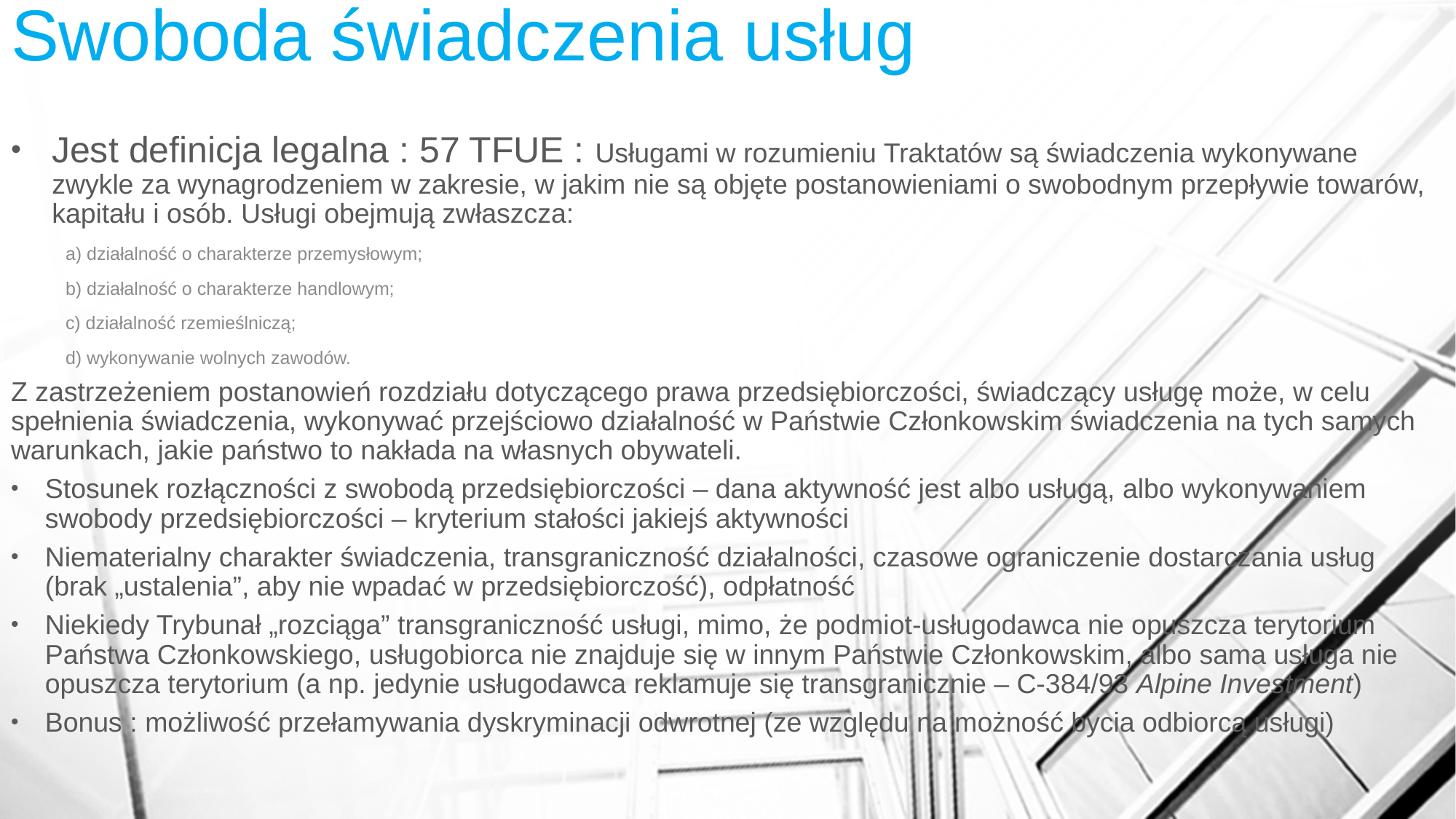

# Swoboda świadczenia usług
Jest definicja legalna : 57 TFUE : Usługami w rozumieniu Traktatów są świadczenia wykonywane zwykle za wynagrodzeniem w zakresie, w jakim nie są objęte postanowieniami o swobodnym przepływie towarów, kapitału i osób. Usługi obejmują zwłaszcza:
a) działalność o charakterze przemysłowym;
b) działalność o charakterze handlowym;
c) działalność rzemieślniczą;
d) wykonywanie wolnych zawodów.
Z zastrzeżeniem postanowień rozdziału dotyczącego prawa przedsiębiorczości, świadczący usługę może, w celu spełnienia świadczenia, wykonywać przejściowo działalność w Państwie Członkowskim świadczenia na tych samych warunkach, jakie państwo to nakłada na własnych obywateli.
Stosunek rozłączności z swobodą przedsiębiorczości – dana aktywność jest albo usługą, albo wykonywaniem swobody przedsiębiorczości – kryterium stałości jakiejś aktywności
Niematerialny charakter świadczenia, transgraniczność działalności, czasowe ograniczenie dostarczania usług (brak „ustalenia”, aby nie wpadać w przedsiębiorczość), odpłatność
Niekiedy Trybunał „rozciąga” transgraniczność usługi, mimo, że podmiot-usługodawca nie opuszcza terytorium Państwa Członkowskiego, usługobiorca nie znajduje się w innym Państwie Członkowskim, albo sama usługa nie opuszcza terytorium (a np. jedynie usługodawca reklamuje się transgranicznie – C-384/93 Alpine Investment)
Bonus : możliwość przełamywania dyskryminacji odwrotnej (ze względu na możność bycia odbiorcą usługi)